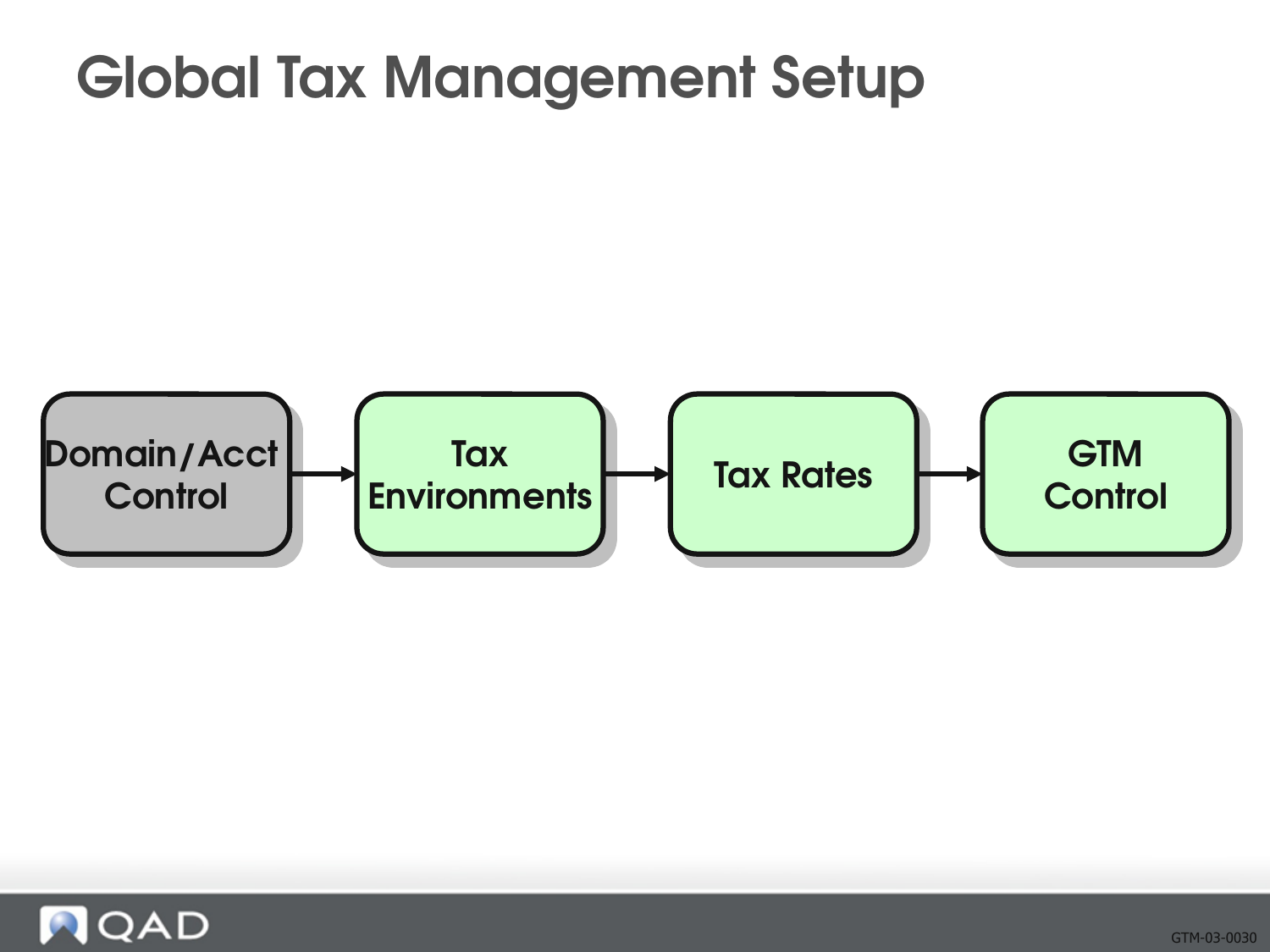

# Global Tax Management Setup
Domain/Acct
Control
Tax
Environments
Tax Rates
GTM
Control
GTM-03-0030